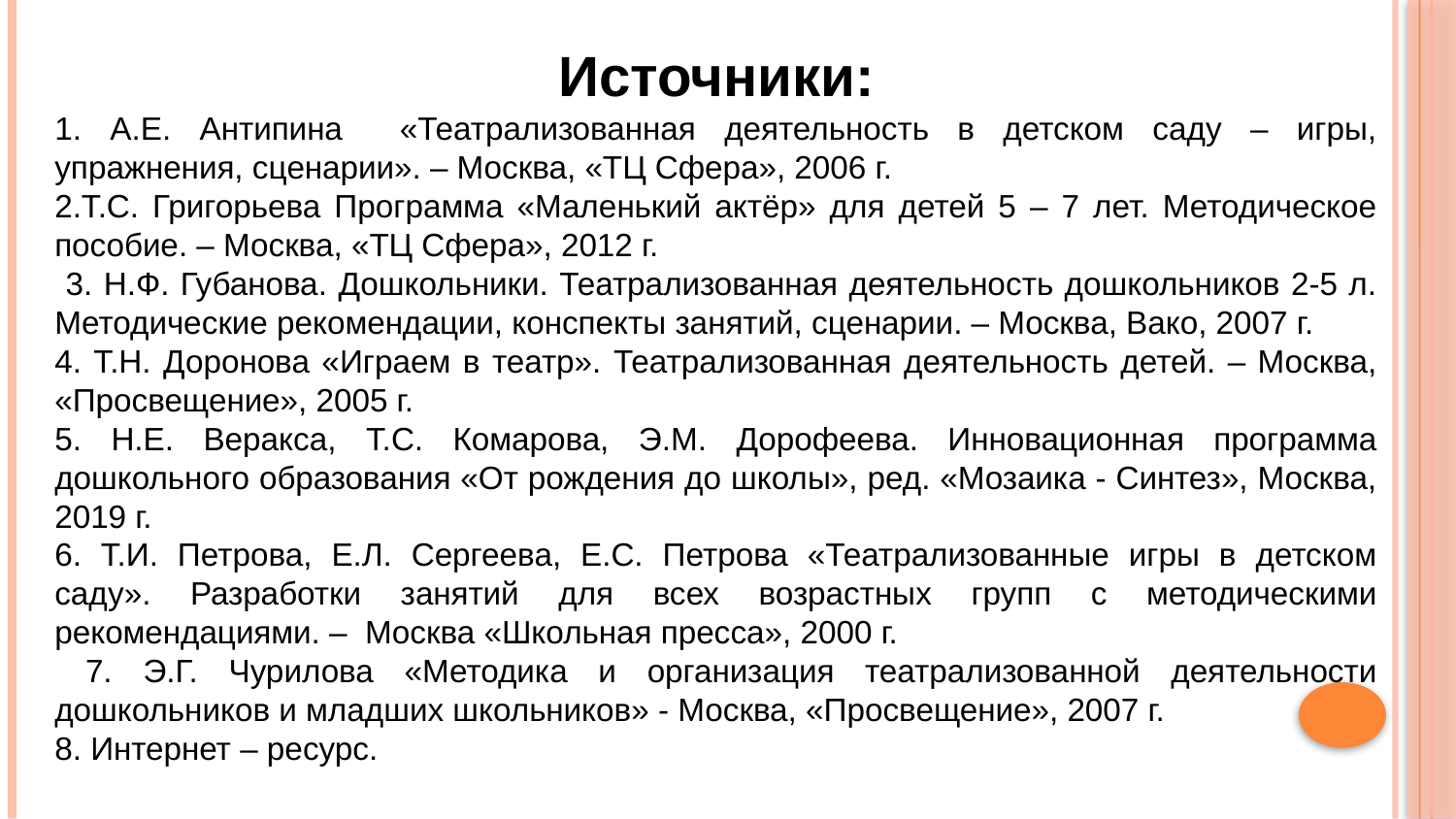

Источники:
1. А.Е. Антипина  «Театрализованная деятельность в детском саду – игры, упражнения, сценарии». – Москва, «ТЦ Сфера», 2006 г.
2.Т.С. Григорьева Программа «Маленький актёр» для детей 5 – 7 лет. Методическое пособие. – Москва, «ТЦ Сфера», 2012 г.
 3. Н.Ф. Губанова. Дошкольники. Театрализованная деятельность дошкольников 2-5 л. Методические рекомендации, конспекты занятий, сценарии. – Москва, Вако, 2007 г.
4. Т.Н. Доронова «Играем в театр». Театрализованная деятельность детей. – Москва, «Просвещение», 2005 г.
5. Н.Е. Веракса, Т.С. Комарова, Э.М. Дорофеева. Инновационная программа дошкольного образования «От рождения до школы», ред. «Мозаика - Синтез», Москва, 2019 г.
6. Т.И. Петрова, Е.Л. Сергеева, Е.С. Петрова «Театрализованные игры в детском саду». Разработки занятий для всех возрастных групп с методическими рекомендациями. –  Москва «Школьная пресса», 2000 г.
 7. Э.Г. Чурилова «Методика и организация театрализованной деятельности дошкольников и младших школьников» - Москва, «Просвещение», 2007 г.
8. Интернет – ресурс.